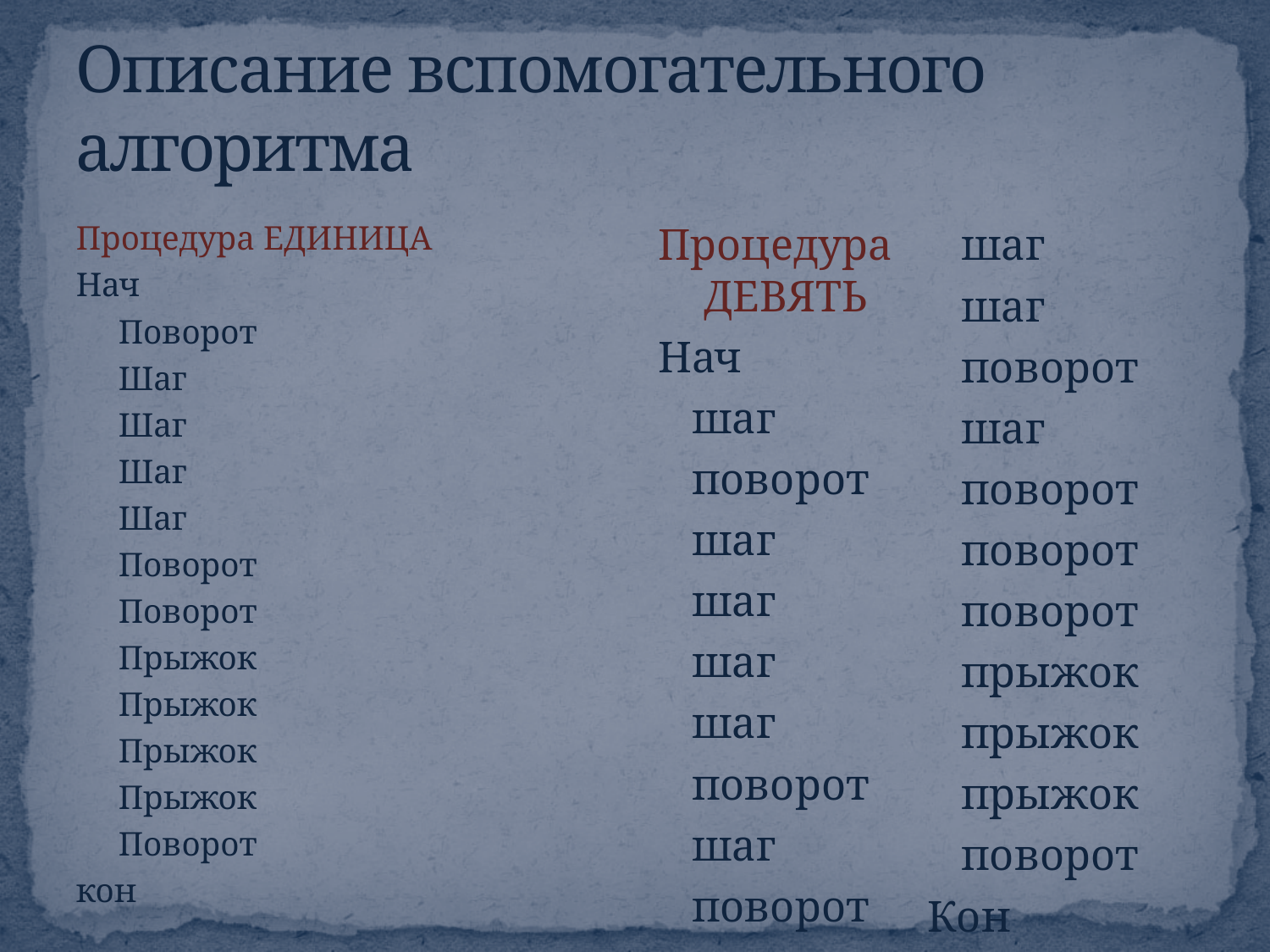

# Описание вспомогательного алгоритма
Процедура ЕДИНИЦА
Нач
     Поворот
     Шаг
     Шаг
     Шаг
     Шаг
     Поворот
     Поворот
     Прыжок
     Прыжок
     Прыжок
     Прыжок
     Поворот
кон
Процедура ДЕВЯТЬ
Нач
   шаг
   поворот
   шаг
   шаг
   шаг
   шаг
   поворот
   шаг
   поворот
   шаг
   шаг
   поворот
   шаг
   поворот
   поворот
   поворот
   прыжок
   прыжок
   прыжок
   поворот
Кон